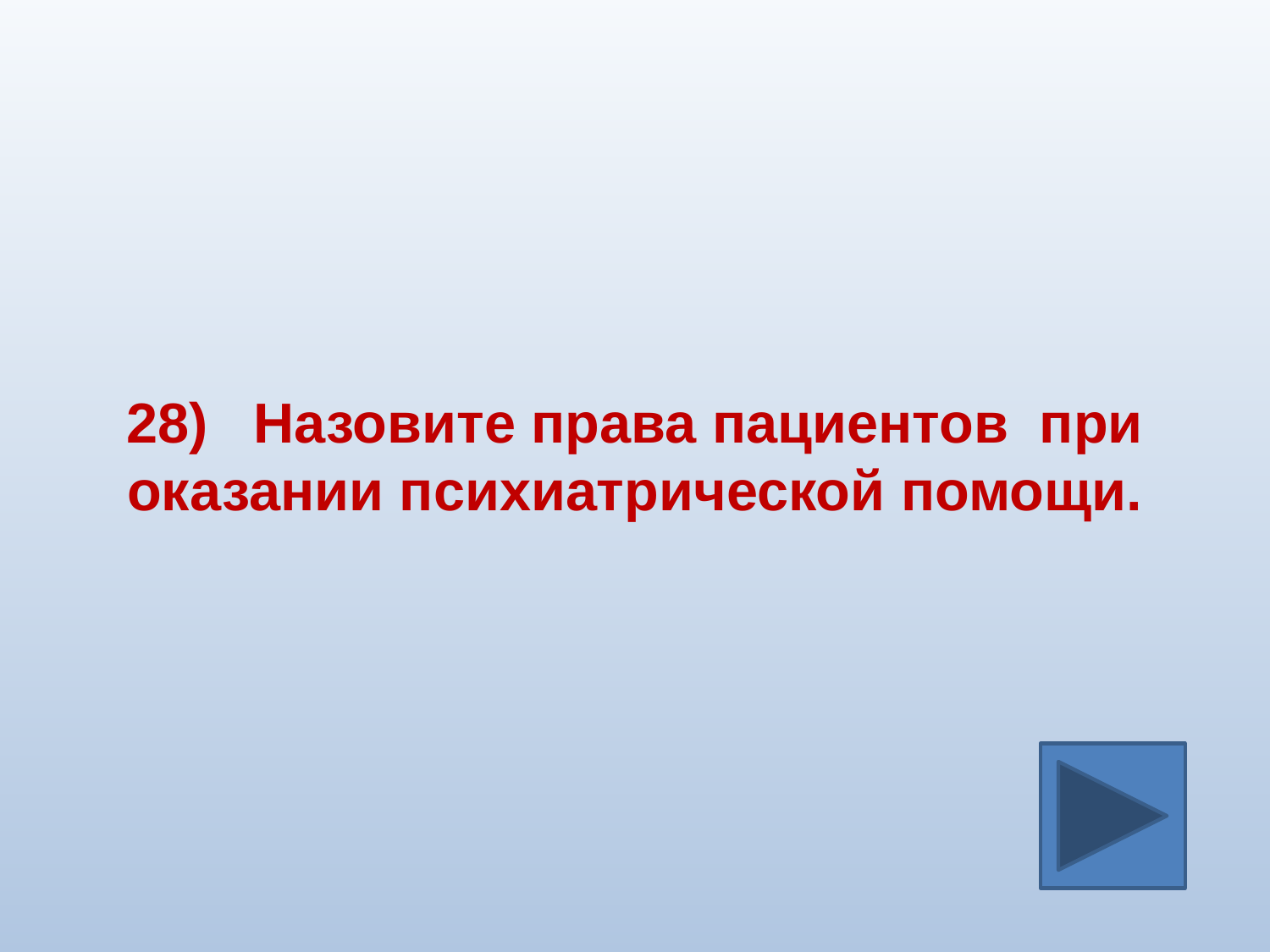

#

28)	Назовите права пациентов  при оказании психиатрической помощи.